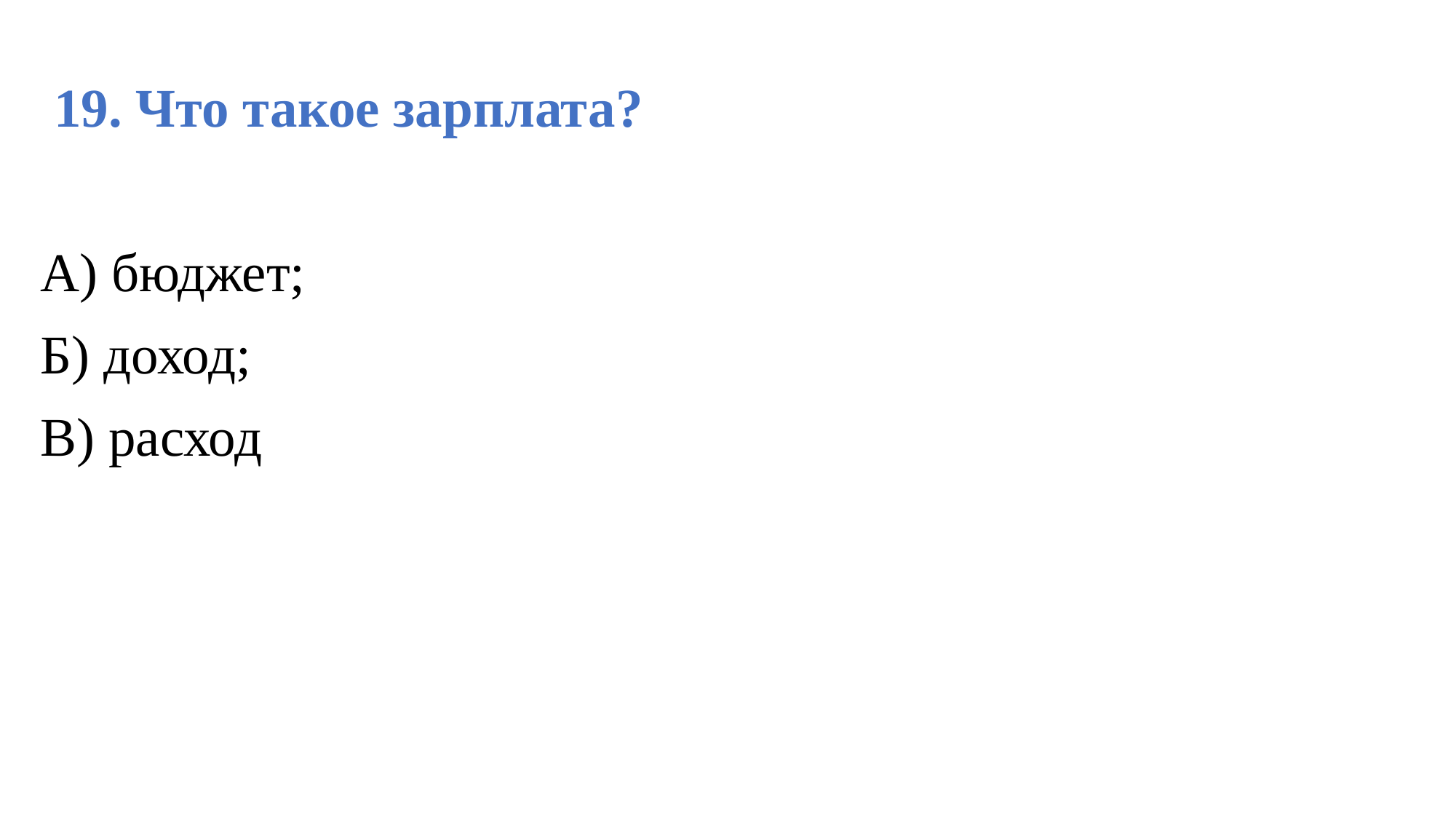

19. Что такое зарплата?

А) бюджет;
Б) доход;
В) расход